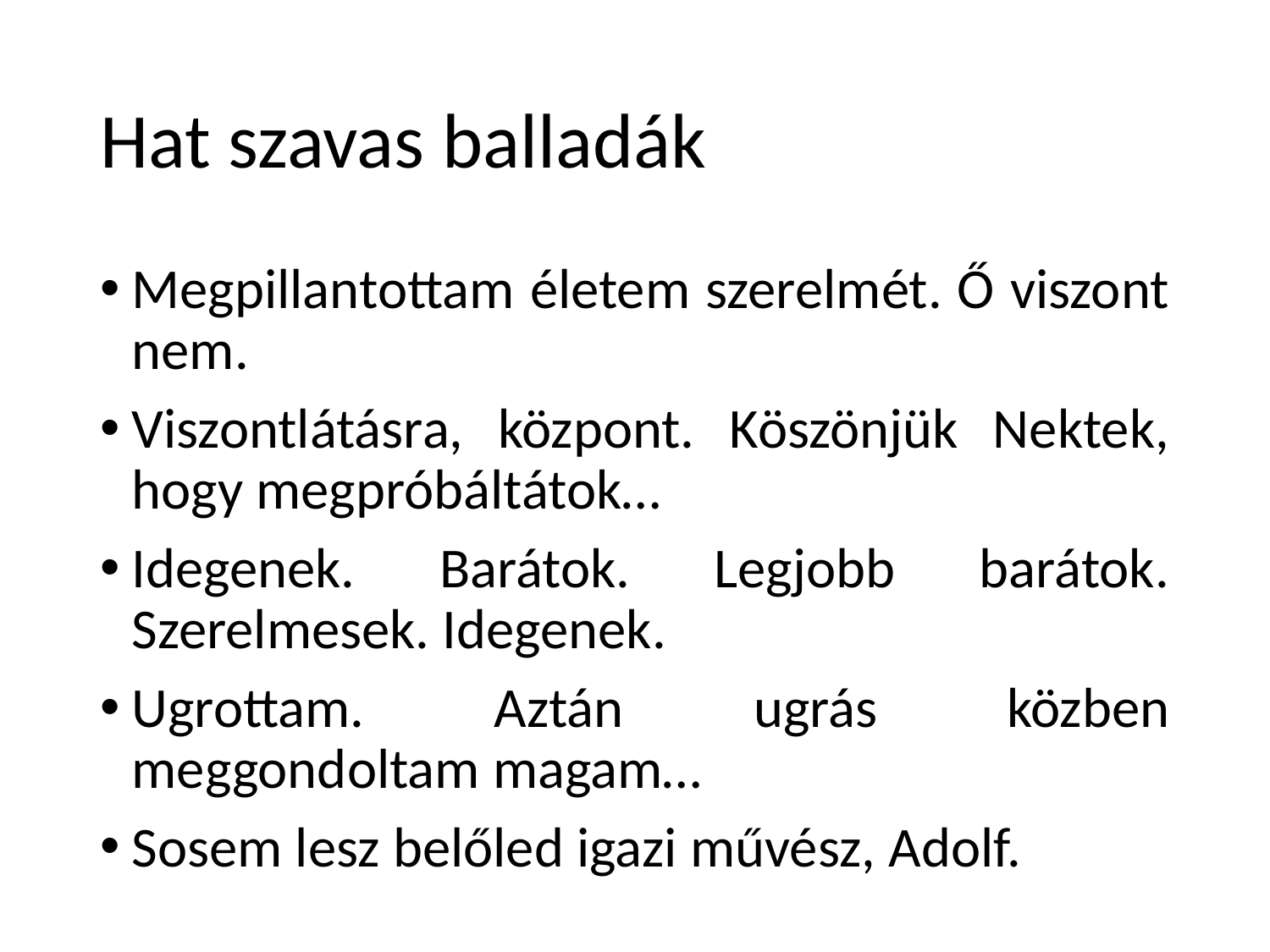

# Hat szavas balladák
Megpillantottam életem szerelmét. Ő viszont nem.
Viszontlátásra, központ. Köszönjük Nektek, hogy megpróbáltátok…
Idegenek. Barátok. Legjobb barátok. Szerelmesek. Idegenek.
Ugrottam. Aztán ugrás közben meggondoltam magam…
Sosem lesz belőled igazi művész, Adolf.